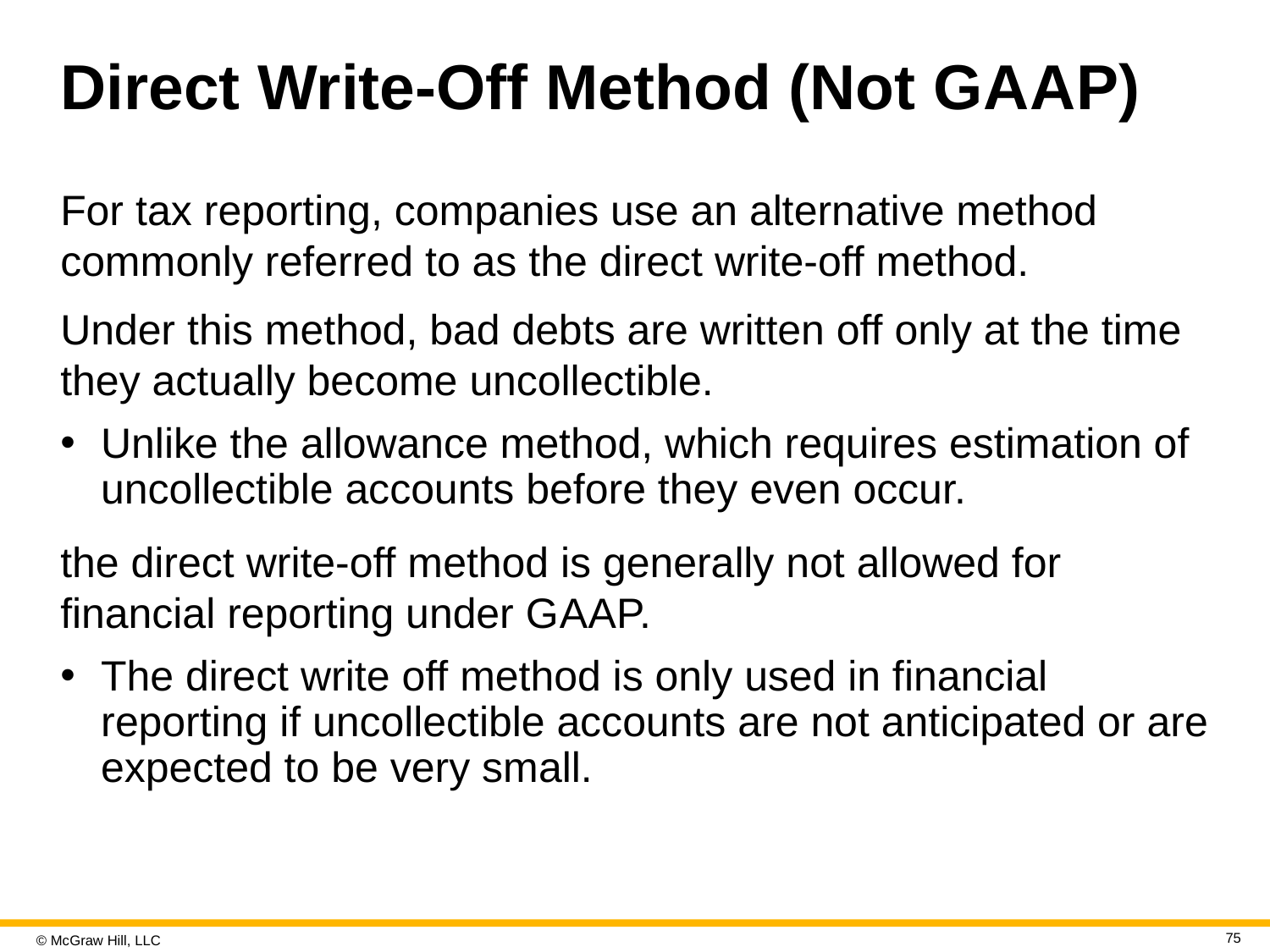

# Direct Write-Off Method (Not G A A P)
For tax reporting, companies use an alternative method commonly referred to as the direct write-off method.
Under this method, bad debts are written off only at the time they actually become uncollectible.
Unlike the allowance method, which requires estimation of uncollectible accounts before they even occur.
the direct write-off method is generally not allowed for financial reporting under G A A P.
The direct write off method is only used in financial reporting if uncollectible accounts are not anticipated or are expected to be very small.
75